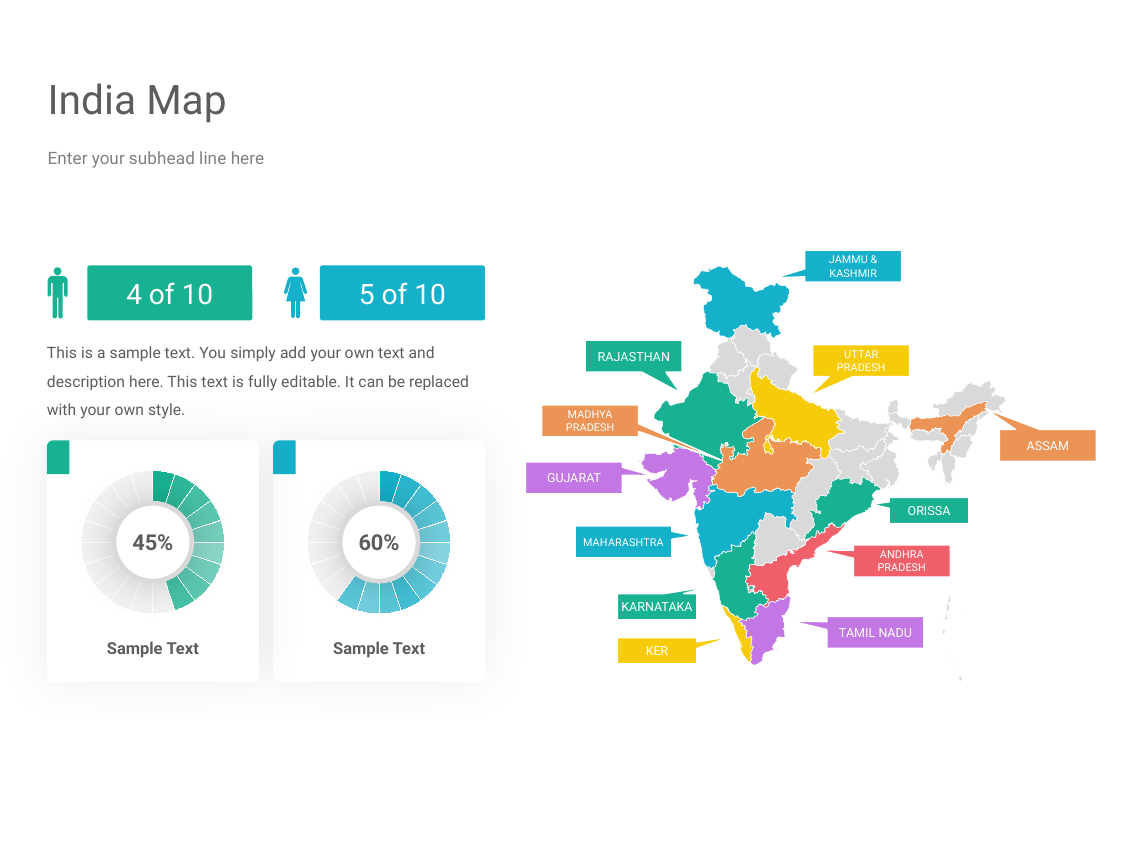

# India Map
Enter your subhead line here

JAMMU &
KASHMIR
4 of 10
5 of 10

This is a sample text. You simply add your own text and description here. This text is fully editable. It can be replaced with your own style.

RAJASTHAN

UTTAR
PRADESH

MADHYA
PRADESH

ASSAM

GUJARAT

45%

60%

ORISSA

MAHARASHTRA

ANDHRA
PRADESH

KARNATAKA

TAMIL NADU

KER
Sample Text
Sample Text